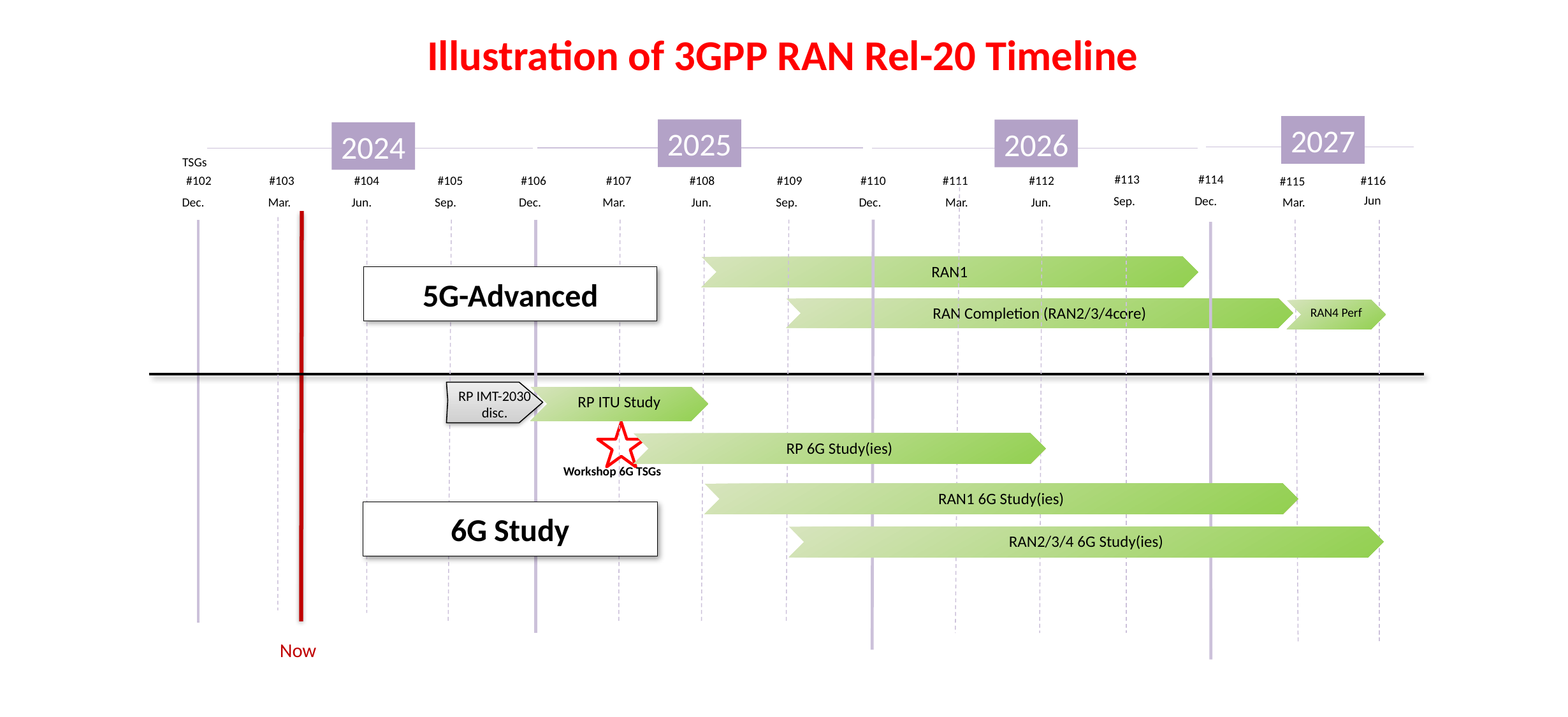

Illustration of 3GPP RAN Rel-20 Timeline
2027
2025
2026
2024
TSGs
#113
Sep.
#114
Dec.
#102
Dec.
#103
Mar.
#104
Jun.
#105
Sep.
#106
Dec.
#107
Mar.
#108
Jun.
#109
Sep.
#110
Dec.
#111
Mar.
#112
Jun.
#116
#115
Jun
Mar.
RAN1
5G-Advanced
RAN Completion (RAN2/3/4core)
RAN4 Perf
RP IMT-2030 disc.
RP ITU Study

RP 6G Study(ies)
Workshop 6G TSGs
RAN1 6G Study(ies)
6G Study
RAN2/3/4 6G Study(ies)
Now